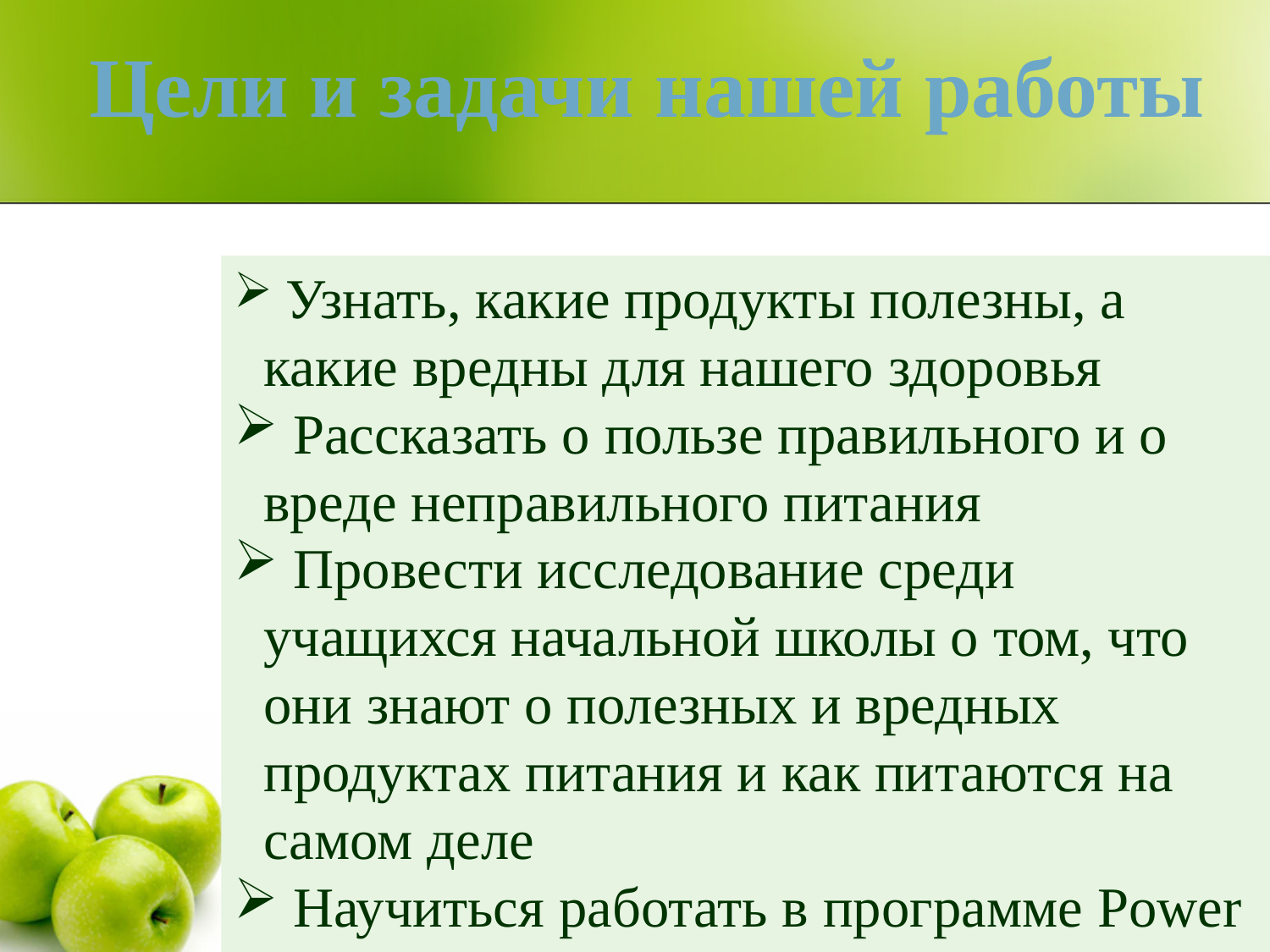

Цели и задачи нашей работы
 Узнать, какие продукты полезны, а какие вредны для нашего здоровья
 Рассказать о пользе правильного и о вреде неправильного питания
 Провести исследование среди учащихся начальной школы о том, что они знают о полезных и вредных продуктах питания и как питаются на самом деле
 Научиться работать в программе Power Point